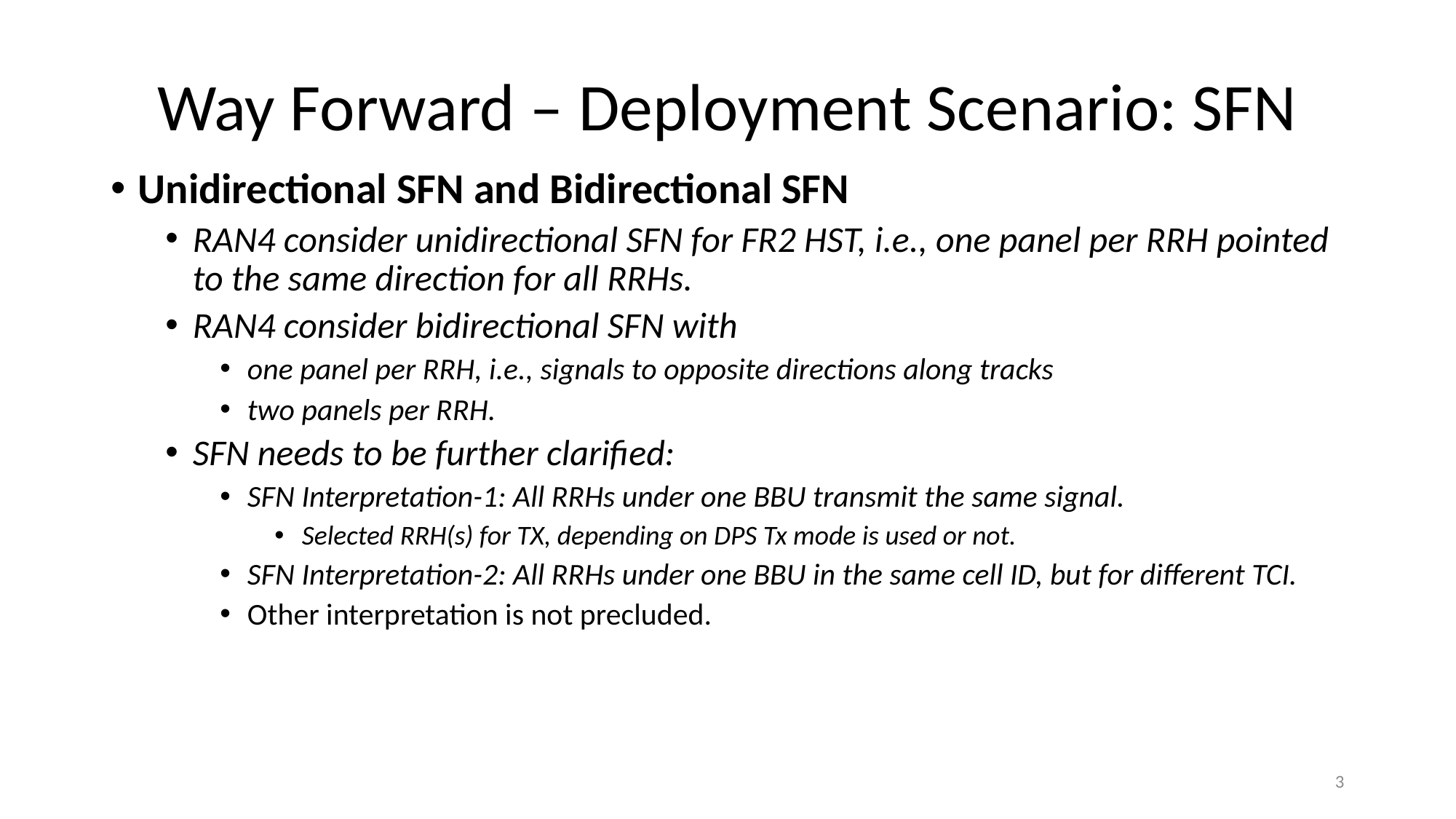

# Way Forward – Deployment Scenario: SFN
Unidirectional SFN and Bidirectional SFN
RAN4 consider unidirectional SFN for FR2 HST, i.e., one panel per RRH pointed to the same direction for all RRHs.
RAN4 consider bidirectional SFN with
one panel per RRH, i.e., signals to opposite directions along tracks
two panels per RRH.
SFN needs to be further clarified:
SFN Interpretation-1: All RRHs under one BBU transmit the same signal.
Selected RRH(s) for TX, depending on DPS Tx mode is used or not.
SFN Interpretation-2: All RRHs under one BBU in the same cell ID, but for different TCI.
Other interpretation is not precluded.

3